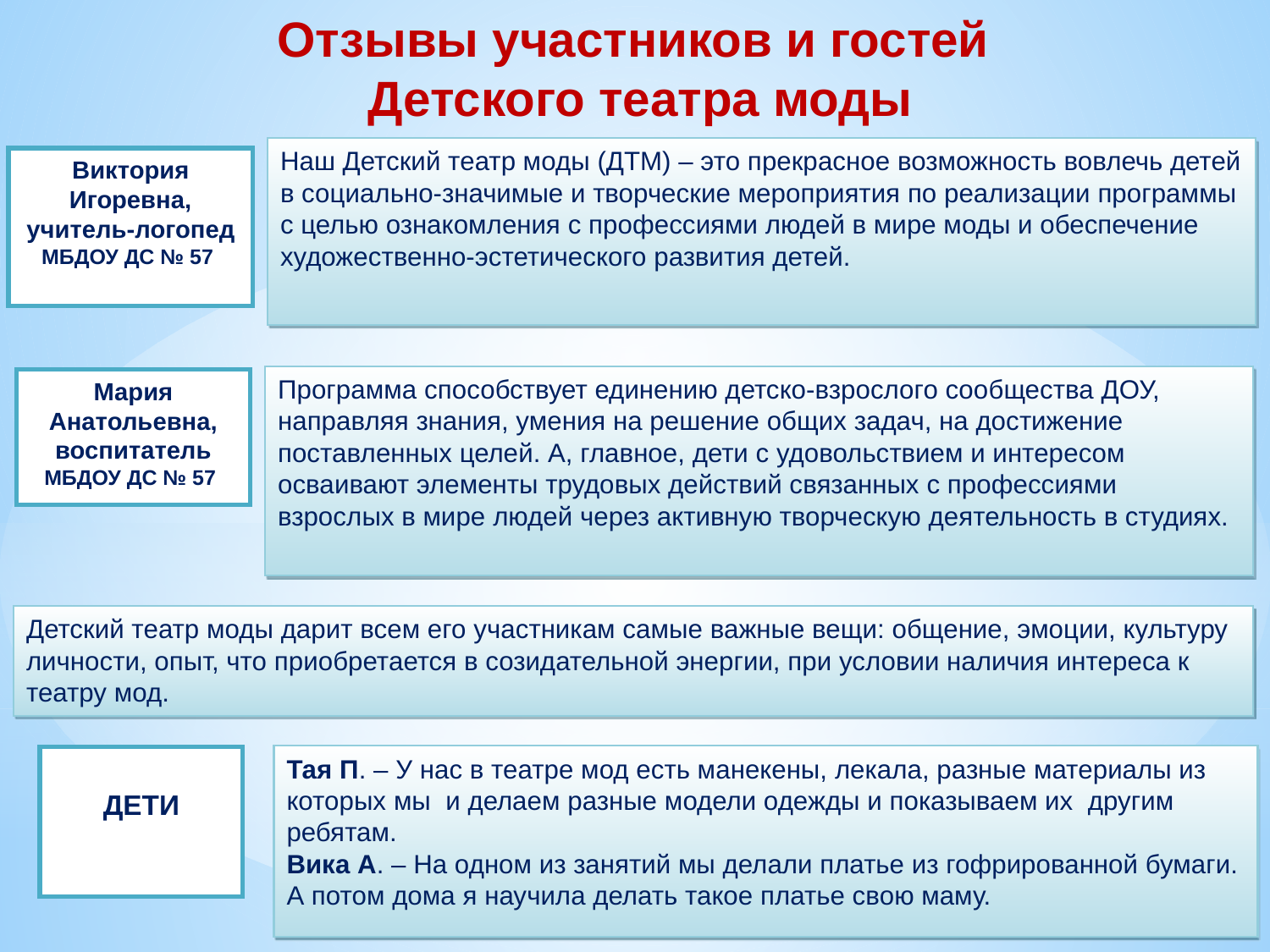

Отзывы участников и гостей
Детского театра моды

Наш Детский театр моды (ДТМ) – это прекрасное возможность вовлечь детей в социально-значимые и творческие мероприятия по реализации программы с целью ознакомления с профессиями людей в мире моды и обеспечение художественно-эстетического развития детей.
Виктория Игоревна, учитель-логопед
МБДОУ ДС № 57

Программа способствует единению детско-взрослого сообщества ДОУ, направляя знания, умения на решение общих задач, на достижение поставленных целей. А, главное, дети с удовольствием и интересом осваивают элементы трудовых действий связанных с профессиями взрослых в мире людей через активную творческую деятельность в студиях.
Мария Анатольевна, воспитатель
МБДОУ ДС № 57

Детский театр моды дарит всем его участникам самые важные вещи: общение, эмоции, культуру личности, опыт, что приобретается в созидательной энергии, при условии наличия интереса к театру мод.
Тая П. – У нас в театре мод есть манекены, лекала, разные материалы из которых мы  и делаем разные модели одежды и показываем их  другим ребятам.
Вика А. – На одном из занятий мы делали платье из гофрированной бумаги. А потом дома я научила делать такое платье свою маму.

ДЕТИ